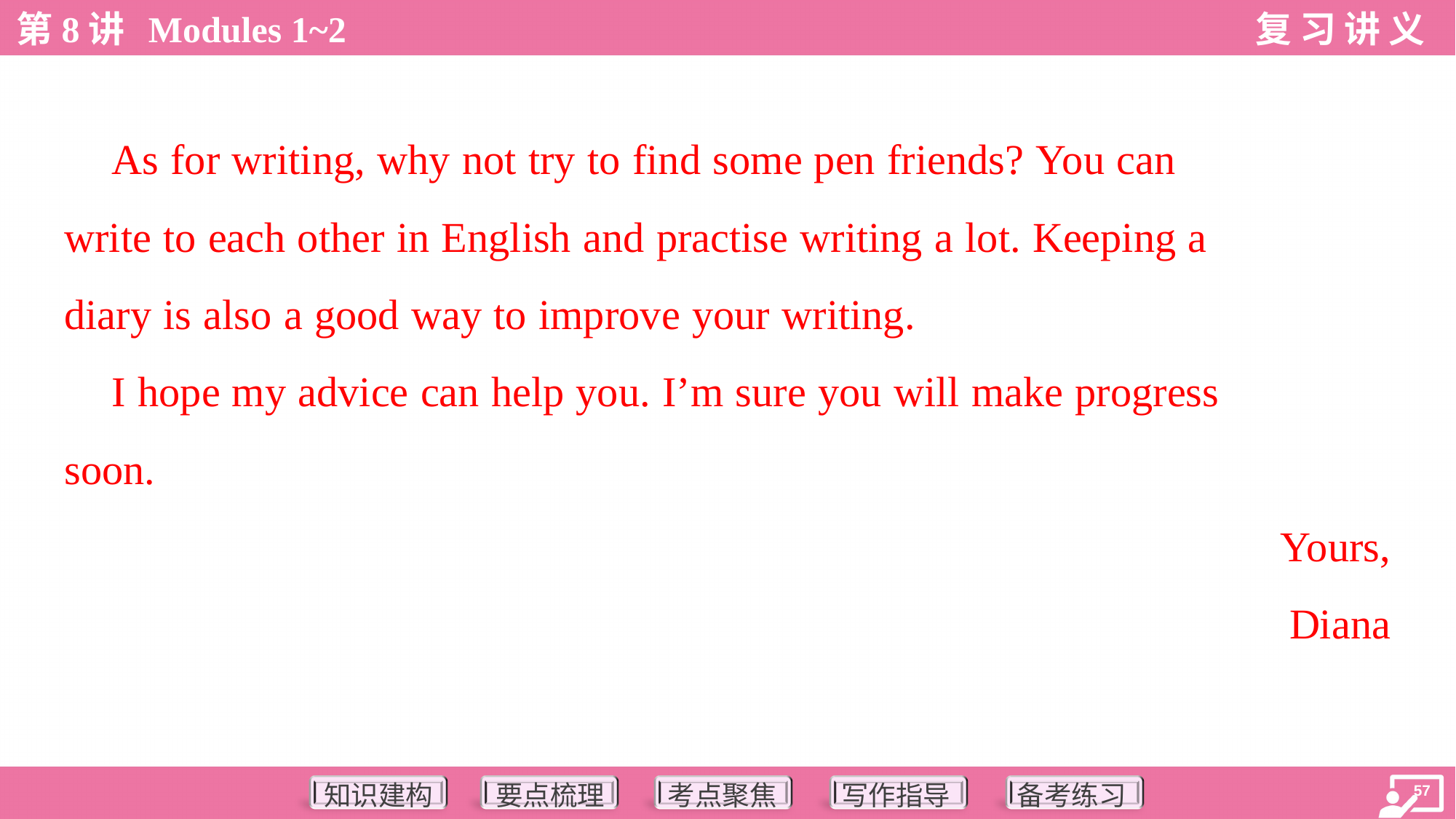

As for writing, why not try to find some pen friends? You can
write to each other in English and practise writing a lot. Keeping a
diary is also a good way to improve your writing.
    I hope my advice can help you. I’m sure you will make progress
soon.
Yours,
Diana